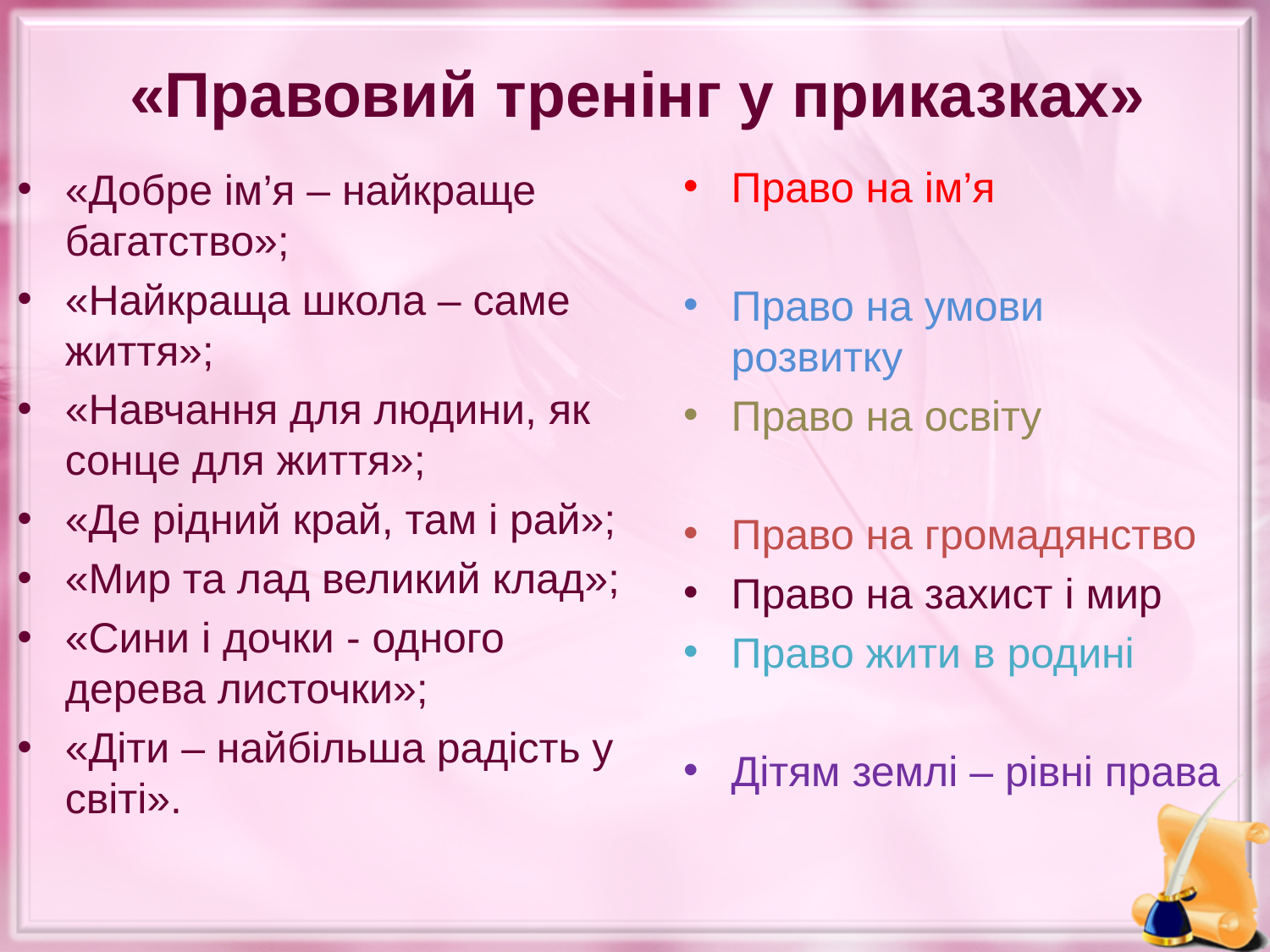

# «Правовий тренінг у приказках»
Право на ім’я

Право на умови розвитку
Право на освіту

Право на громадянство
Право на захист і мир
Право жити в родині

Дітям землі – рівні права
«Добре ім’я – найкраще багатство»;
«Найкраща школа – саме життя»;
«Навчання для людини, як сонце для життя»;
«Де рідний край, там і рай»;
«Мир та лад великий клад»;
«Сини і дочки - одного дерева листочки»;
«Діти – найбільша радість у світі».